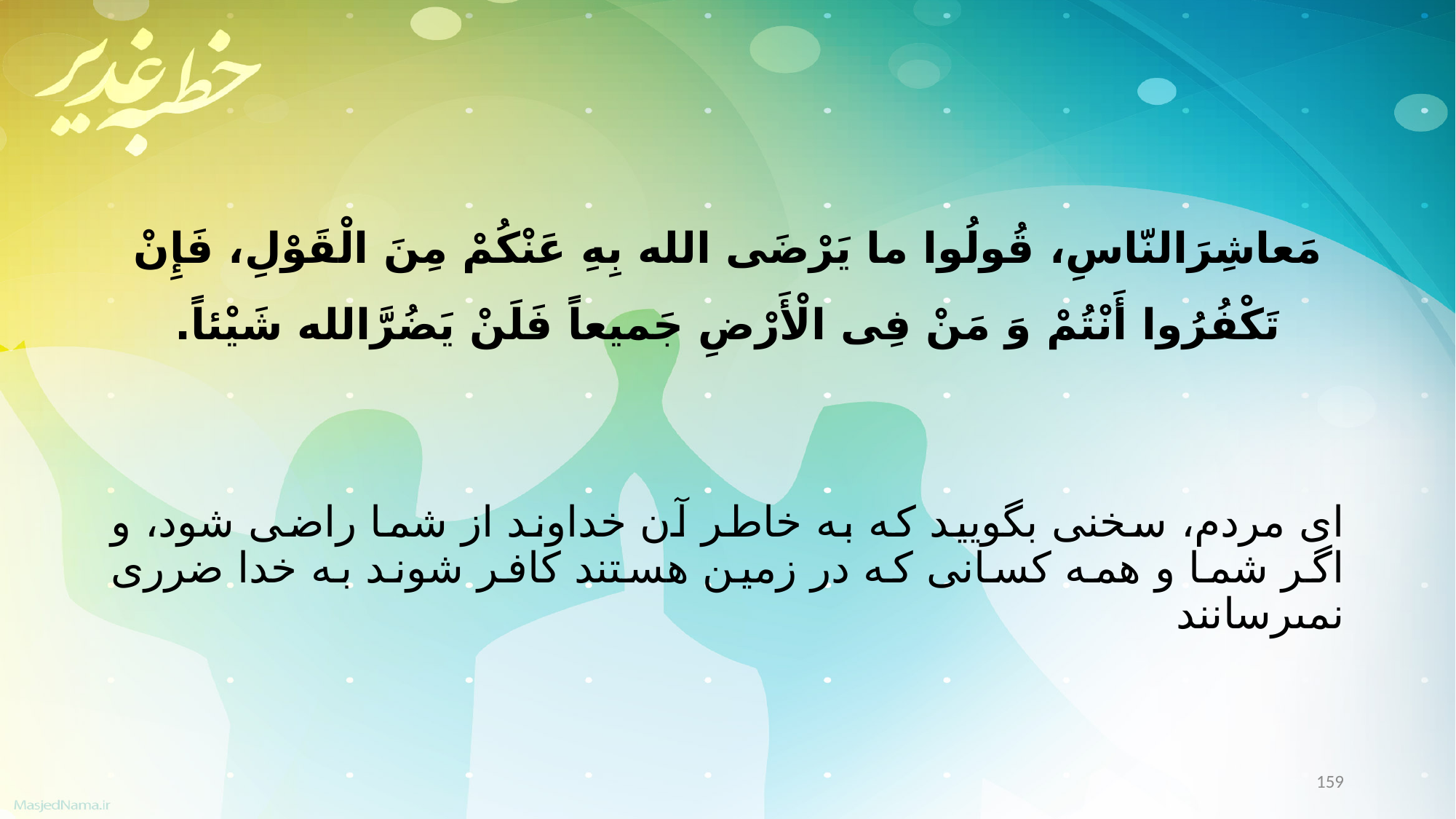

مَعاشِرَالنّاسِ، قُولُوا ما یَرْضَی الله بِهِ عَنْکُمْ مِنَ الْقَوْلِ، فَإِنْ تَکْفُرُوا أَنْتُمْ وَ مَنْ فِی الْأَرْضِ جَمیعاً فَلَنْ یَضُرَّالله شَیْئاً.
اى مردم، سخنى بگویید که به خاطر آن خداوند از شما راضى شود، و اگر شما و همه کسانى که در زمین هستند کافر شوند به خدا ضررى نمى‏رسانند
159